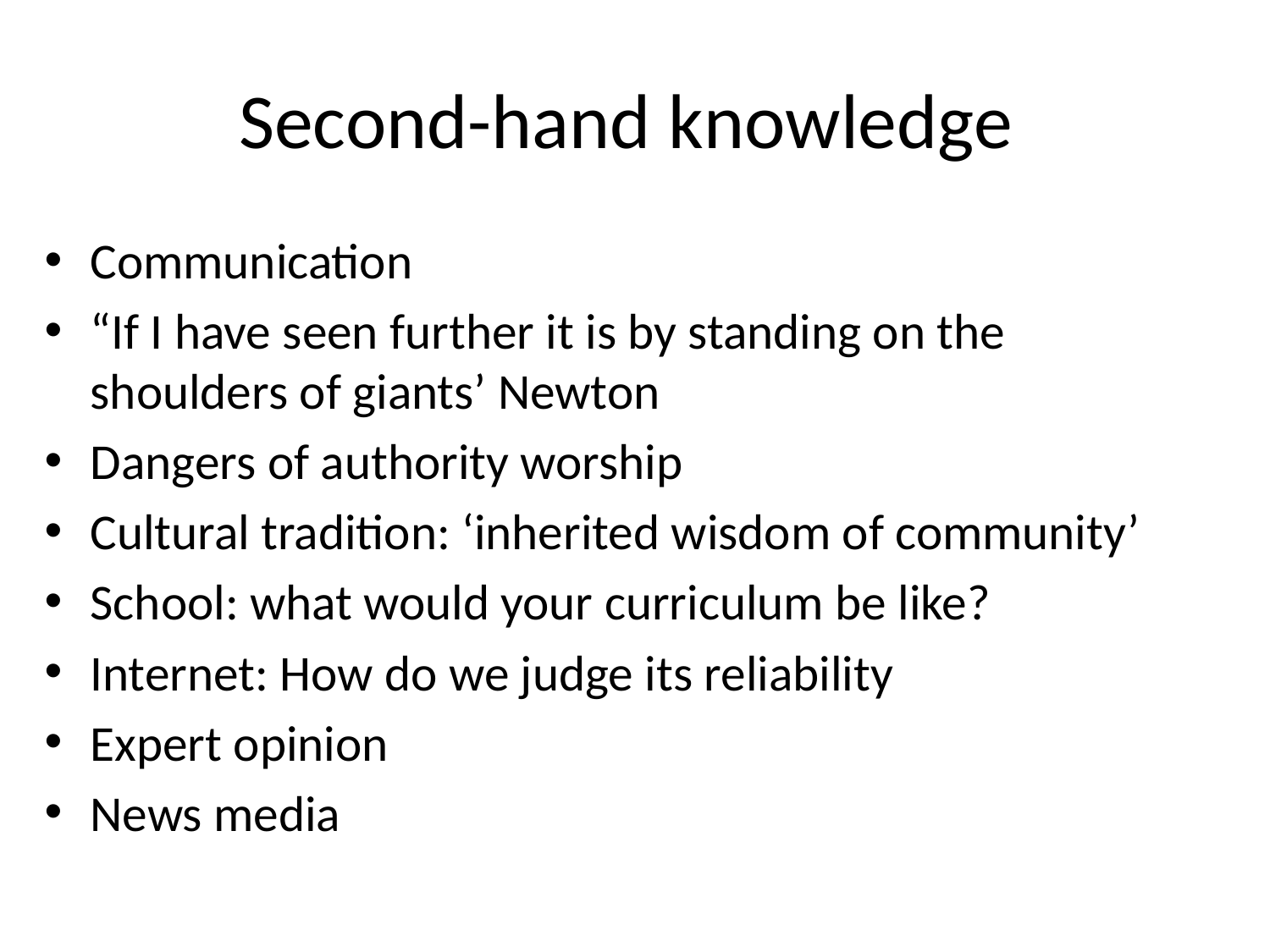

# Second-hand knowledge
Communication
“If I have seen further it is by standing on the shoulders of giants’ Newton
Dangers of authority worship
Cultural tradition: ‘inherited wisdom of community’
School: what would your curriculum be like?
Internet: How do we judge its reliability
Expert opinion
News media